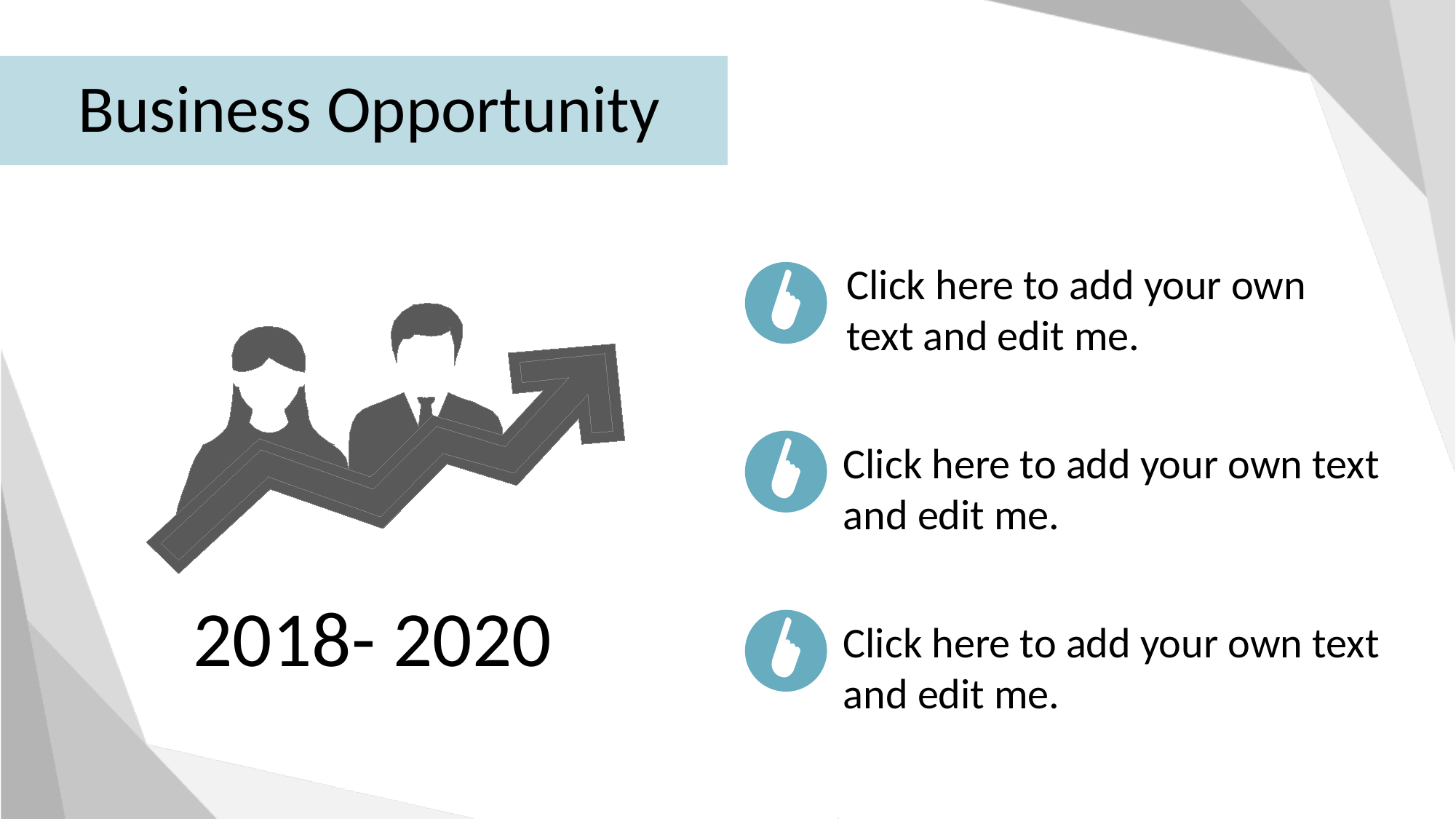

Business Opportunity
Click here to add your own text and edit me.

Click here to add your own text and edit me.
2018- 2020

Click here to add your own text and edit me.